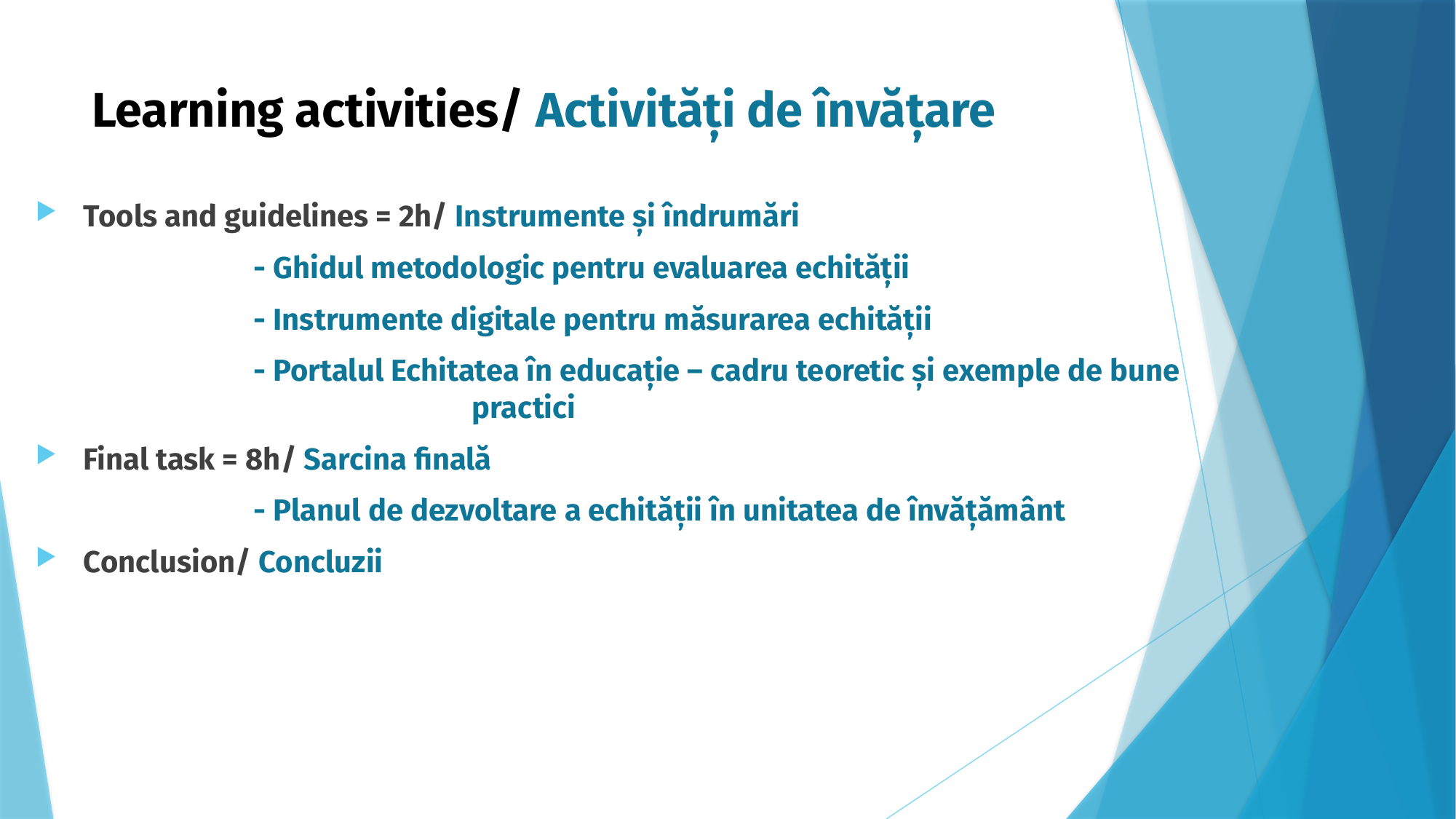

# Learning activities/ Activități de învățare
 Tools and guidelines = 2h/ Instrumente și îndrumări
		- Ghidul metodologic pentru evaluarea echității
		- Instrumente digitale pentru măsurarea echității
		- Portalul Echitatea în educație – cadru teoretic și exemple de bune 				practici
 Final task = 8h/ Sarcina finală
		- Planul de dezvoltare a echității în unitatea de învățământ
 Conclusion/ Concluzii